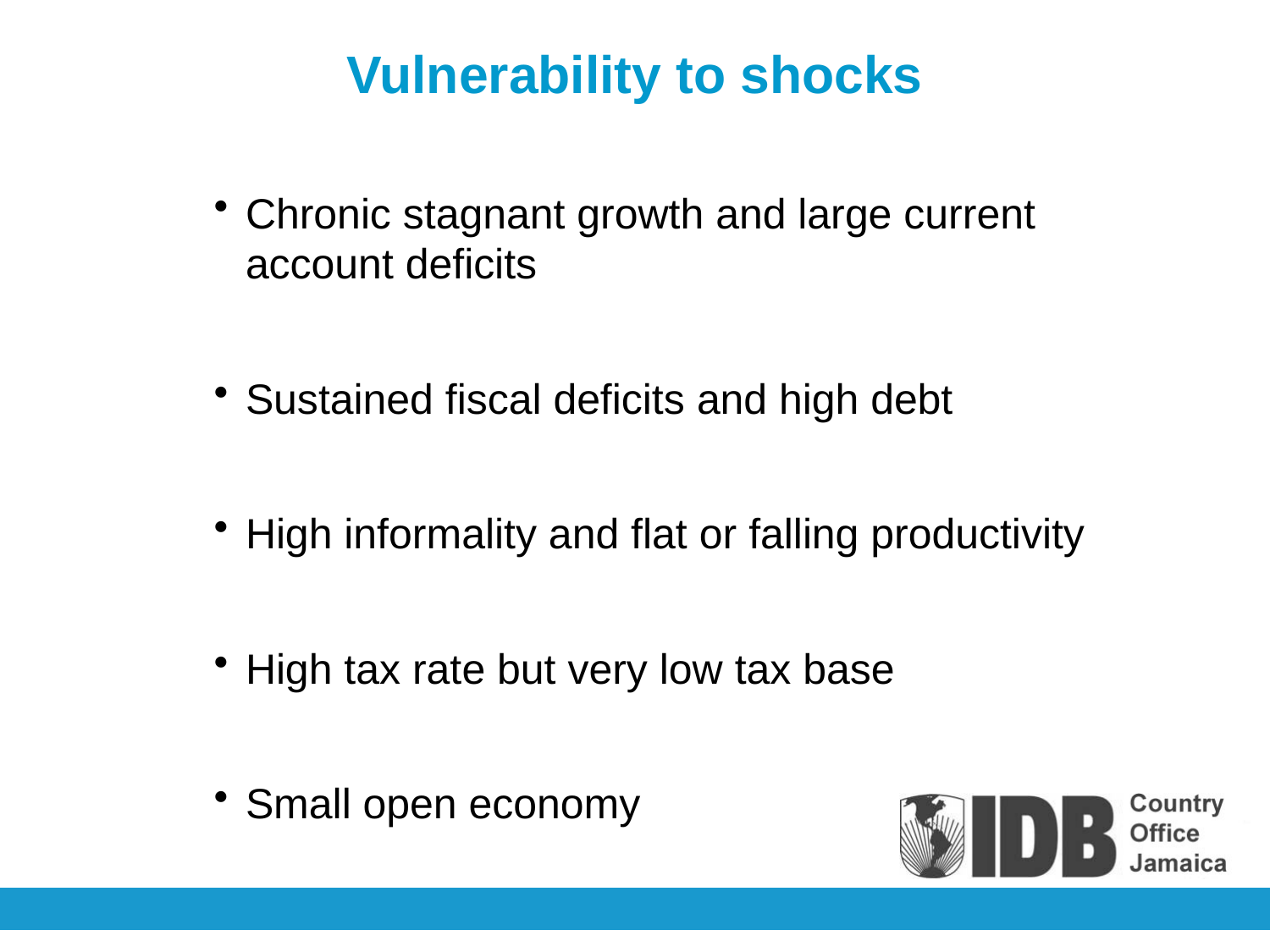

# Vulnerability to shocks

Chronic stagnant growth and large current account deficits

Sustained fiscal deficits and high debt

High informality and flat or falling productivity

High tax rate but very low tax base

Small open economy